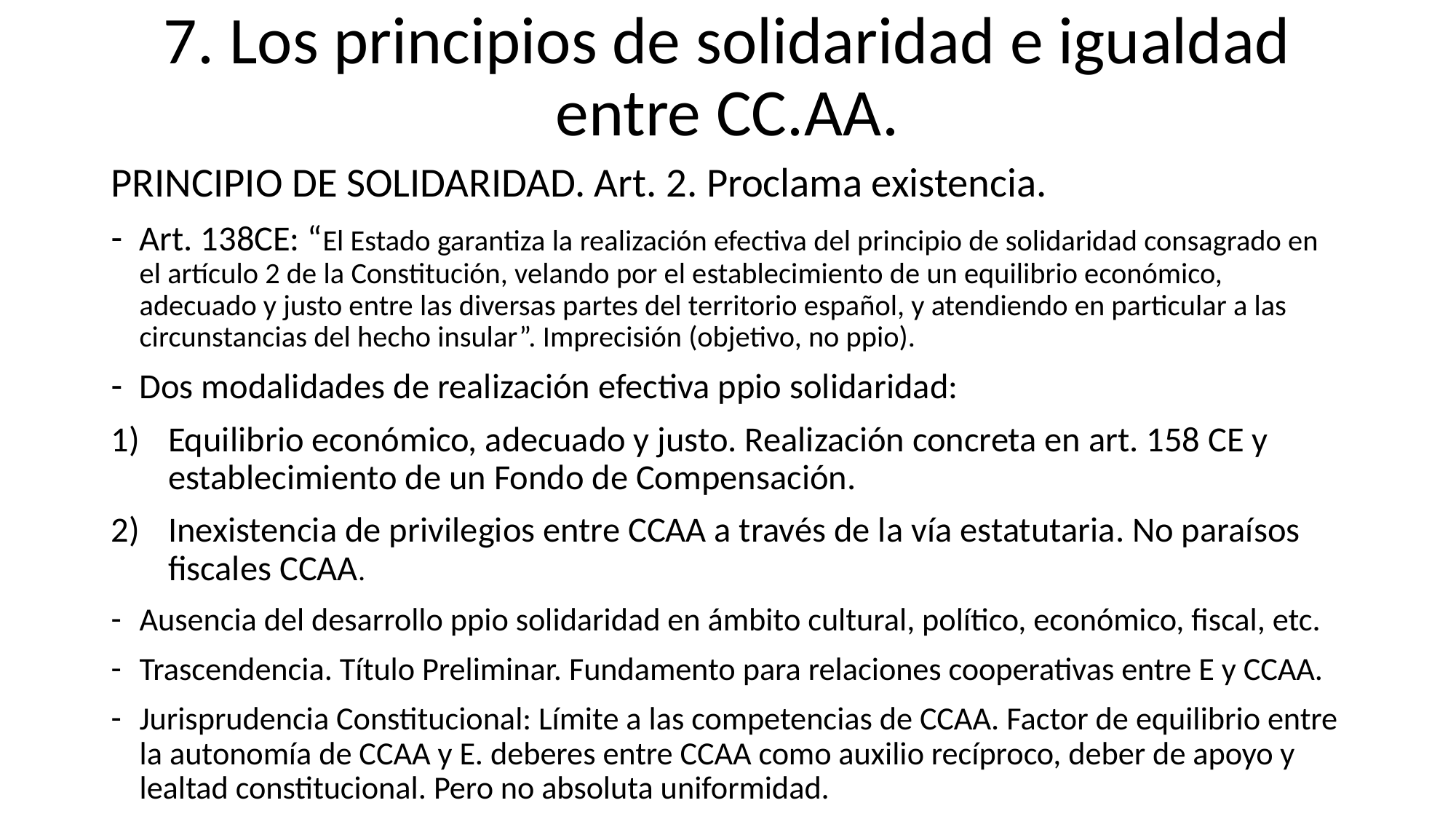

# 7. Los principios de solidaridad e igualdad entre CC.AA.
PRINCIPIO DE SOLIDARIDAD. Art. 2. Proclama existencia.
Art. 138CE: “El Estado garantiza la realización efectiva del principio de solidaridad consagrado en el artículo 2 de la Constitución, velando por el establecimiento de un equilibrio económico, adecuado y justo entre las diversas partes del territorio español, y atendiendo en particular a las circunstancias del hecho insular”. Imprecisión (objetivo, no ppio).
Dos modalidades de realización efectiva ppio solidaridad:
Equilibrio económico, adecuado y justo. Realización concreta en art. 158 CE y establecimiento de un Fondo de Compensación.
Inexistencia de privilegios entre CCAA a través de la vía estatutaria. No paraísos fiscales CCAA.
Ausencia del desarrollo ppio solidaridad en ámbito cultural, político, económico, fiscal, etc.
Trascendencia. Título Preliminar. Fundamento para relaciones cooperativas entre E y CCAA.
Jurisprudencia Constitucional: Límite a las competencias de CCAA. Factor de equilibrio entre la autonomía de CCAA y E. deberes entre CCAA como auxilio recíproco, deber de apoyo y lealtad constitucional. Pero no absoluta uniformidad.